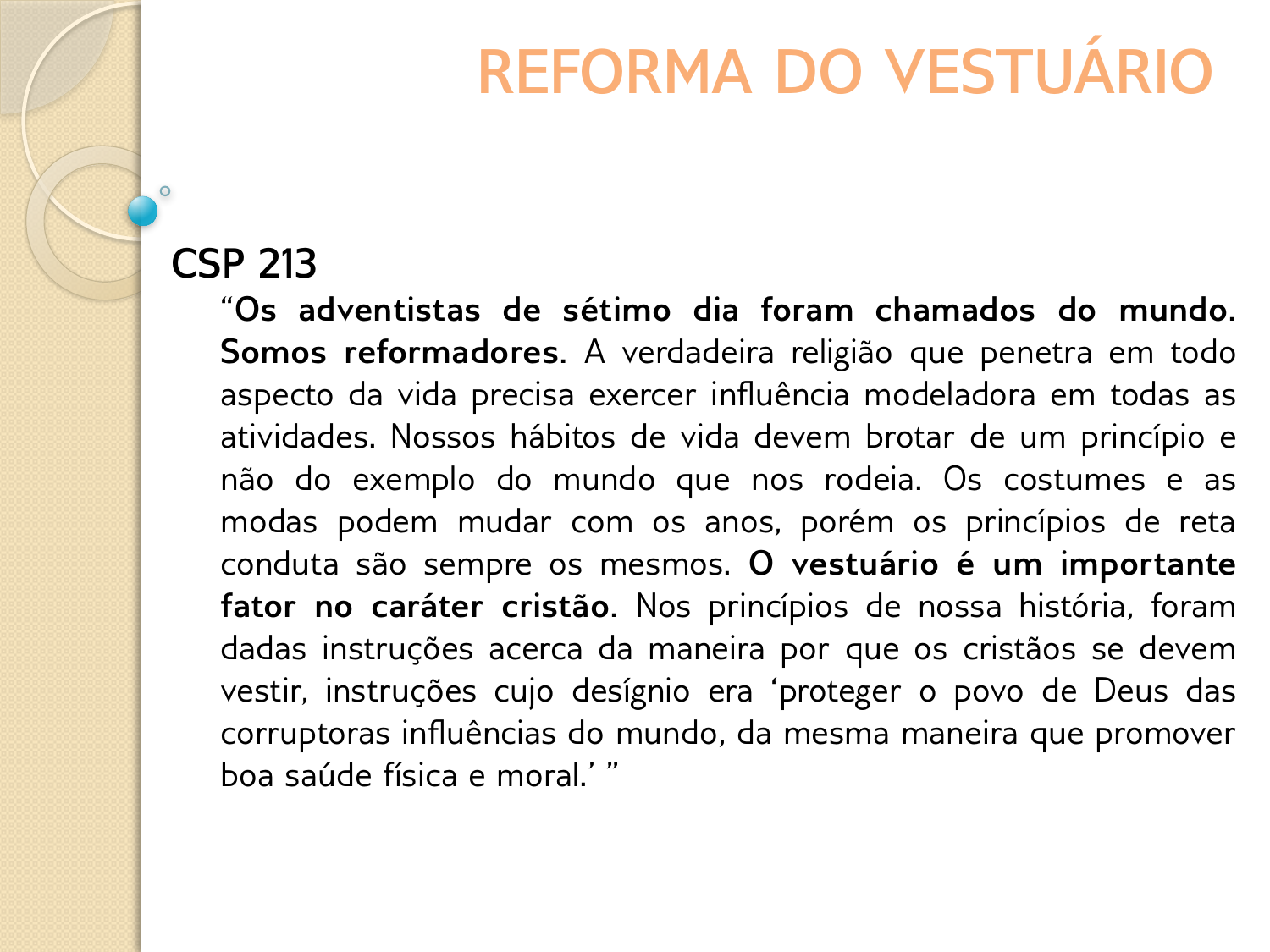

REFORMA DO VESTUÁRIO
CSP 213
“Os adventistas de sétimo dia foram chamados do mundo. Somos reformadores. A verdadeira religião que penetra em todo aspecto da vida precisa exercer influência modeladora em todas as atividades. Nossos hábitos de vida devem brotar de um princípio e não do exemplo do mundo que nos rodeia. Os costumes e as modas podem mudar com os anos, porém os princípios de reta conduta são sempre os mesmos. O vestuário é um importante fator no caráter cristão. Nos princípios de nossa história, foram dadas instruções acerca da maneira por que os cristãos se devem vestir, instruções cujo desígnio era ‘proteger o povo de Deus das corruptoras influências do mundo, da mesma maneira que promover boa saúde física e moral.’ ”